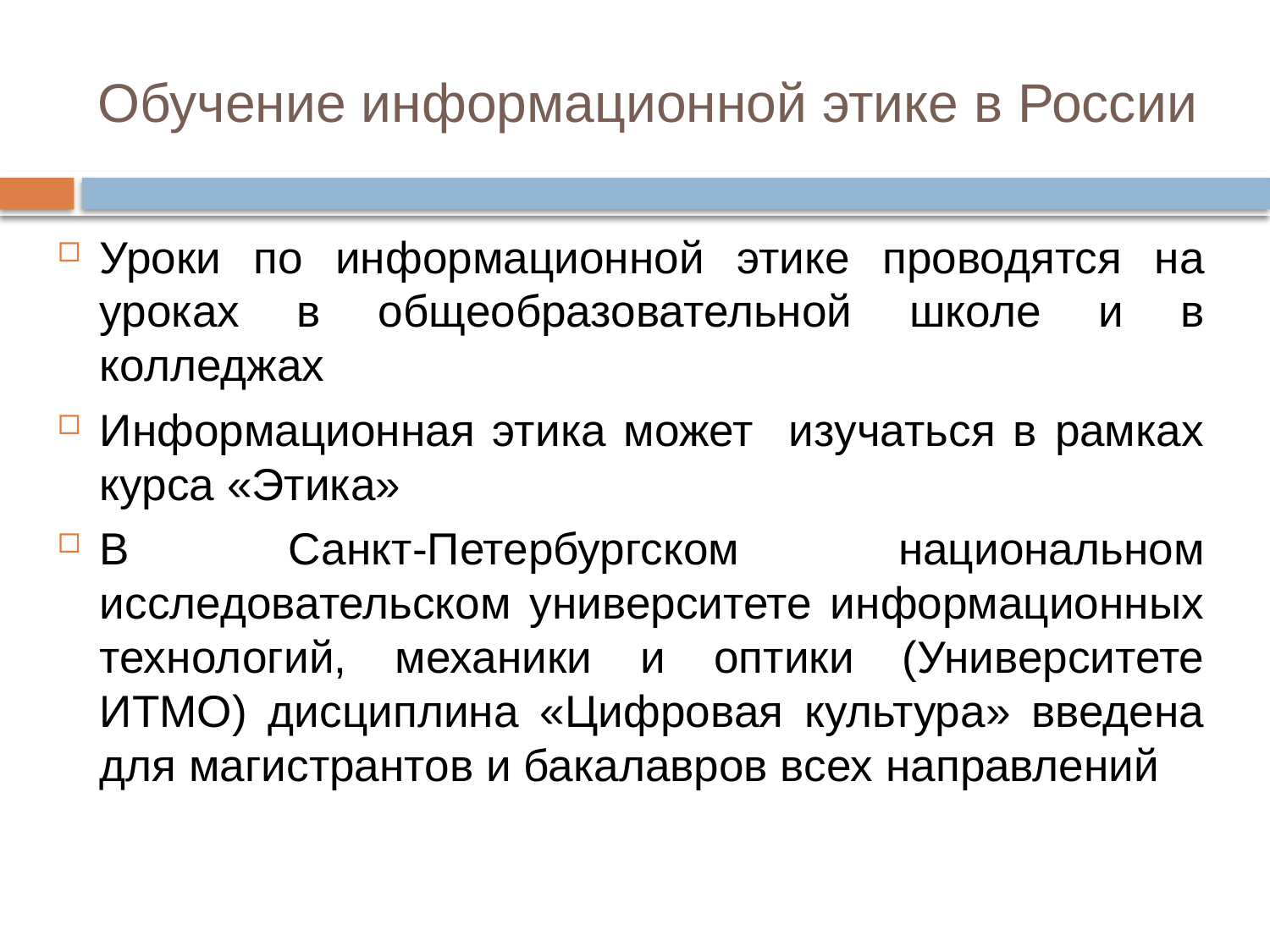

# Обучение информационной этике в России
Уроки по информационной этике проводятся на уроках в общеобразовательной школе и в колледжах
Информационная этика может  изучаться в рамках курса «Этика»
В Санкт-Петербургском национальном исследовательском университете информационных технологий, механики и оптики (Университете ИТМО) дисциплина «Цифровая культура» введена для магистрантов и бакалавров всех направлений